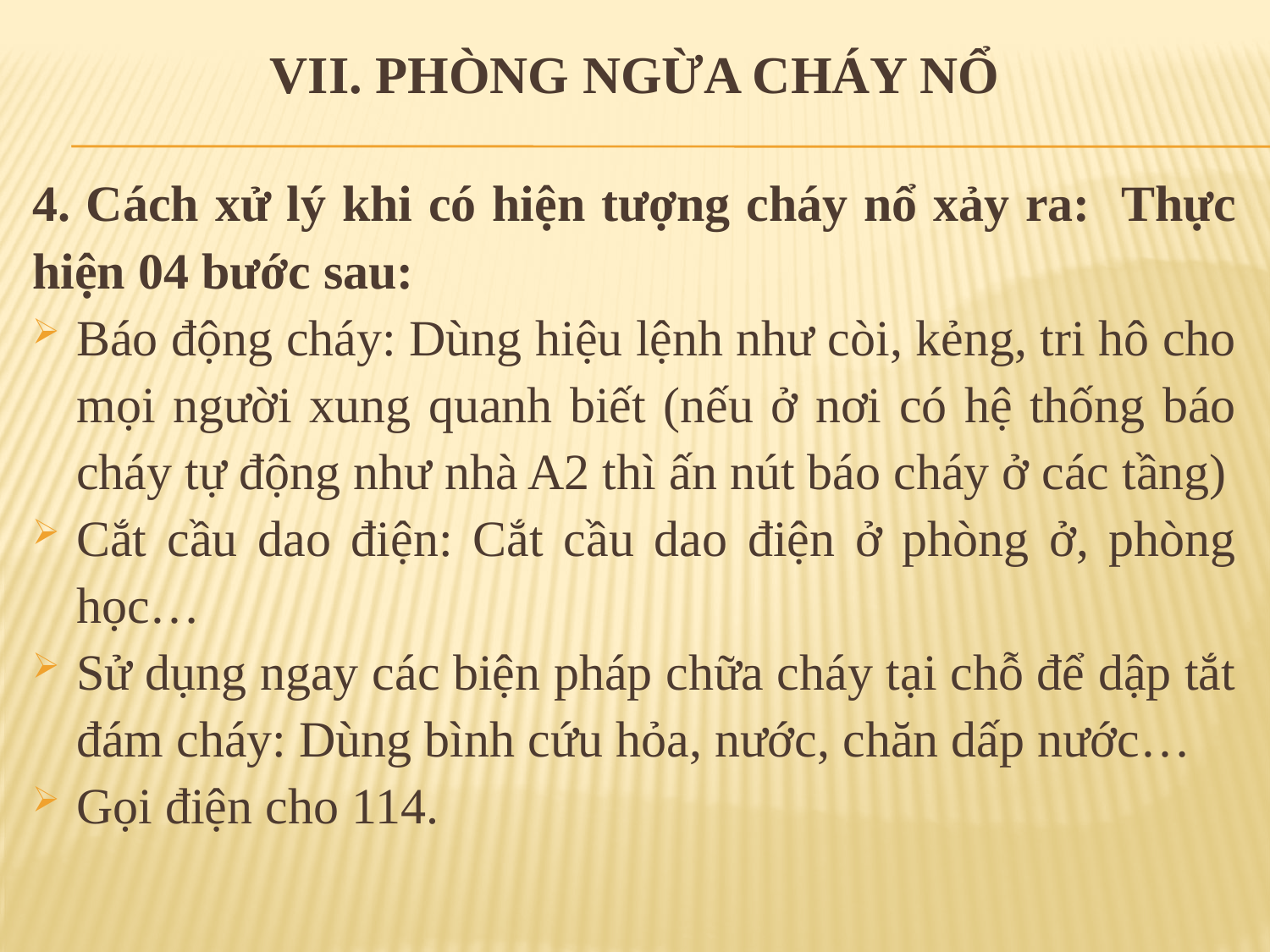

# VII. Phòng ngừa cháy nổ
4. Cách xử lý khi có hiện tượng cháy nổ xảy ra:  Thực hiện 04 bước sau:
Báo động cháy: Dùng hiệu lệnh như còi, kẻng, tri hô cho mọi người xung quanh biết (nếu ở nơi có hệ thống báo cháy tự động như nhà A2 thì ấn nút báo cháy ở các tầng)
Cắt cầu dao điện: Cắt cầu dao điện ở phòng ở, phòng học…
Sử dụng ngay các biện pháp chữa cháy tại chỗ để dập tắt đám cháy: Dùng bình cứu hỏa, nước, chăn dấp nước…
Gọi điện cho 114.